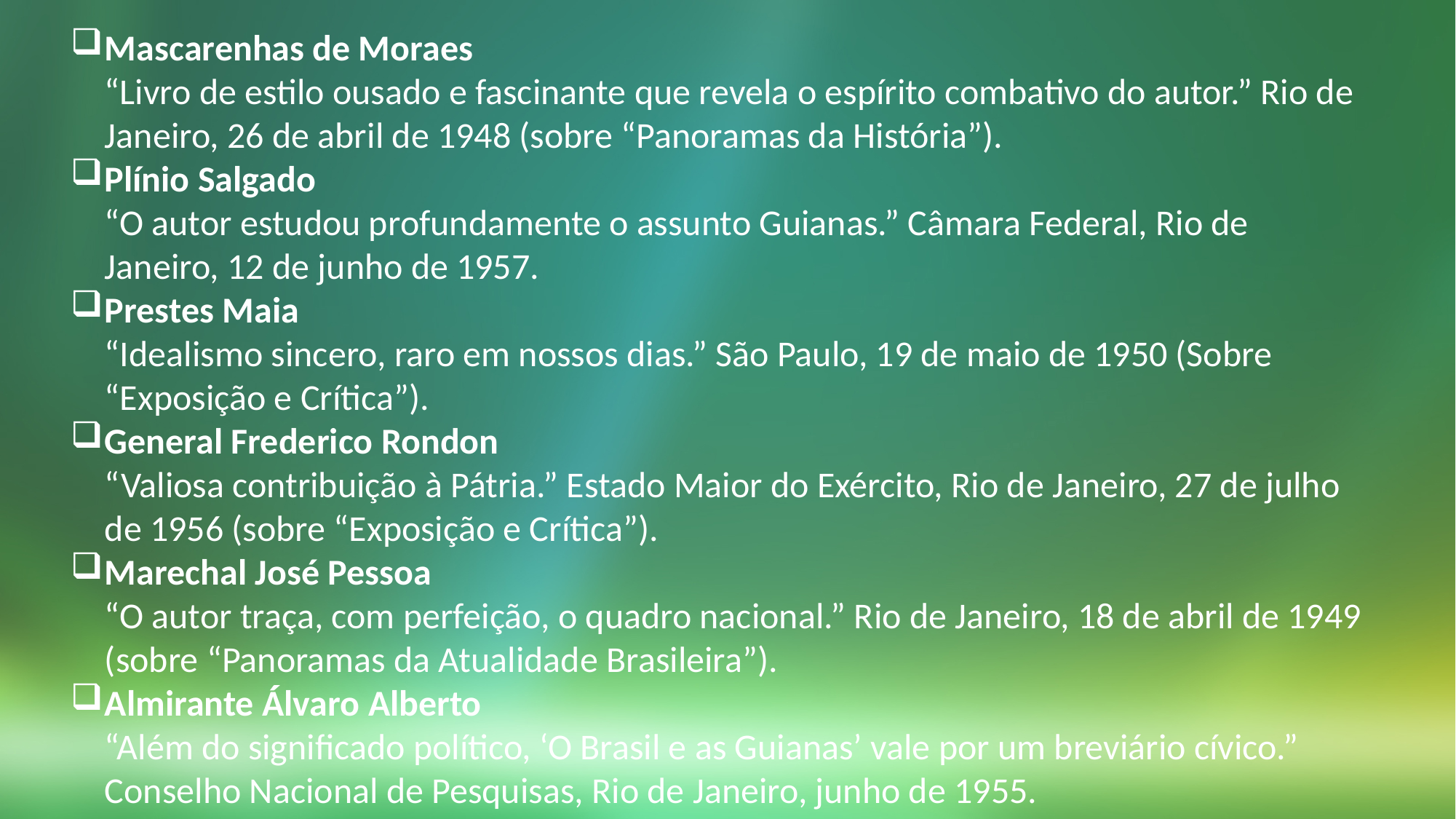

Mascarenhas de Moraes
“Livro de estilo ousado e fascinante que revela o espírito combativo do autor.” Rio de Janeiro, 26 de abril de 1948 (sobre “Panoramas da História”).
Plínio Salgado
“O autor estudou profundamente o assunto Guianas.” Câmara Federal, Rio de Janeiro, 12 de junho de 1957.
Prestes Maia
“Idealismo sincero, raro em nossos dias.” São Paulo, 19 de maio de 1950 (Sobre “Exposição e Crítica”).
General Frederico Rondon
“Valiosa contribuição à Pátria.” Estado Maior do Exército, Rio de Janeiro, 27 de julho de 1956 (sobre “Exposição e Crítica”).
Marechal José Pessoa
“O autor traça, com perfeição, o quadro nacional.” Rio de Janeiro, 18 de abril de 1949 (sobre “Panoramas da Atualidade Brasileira”).
Almirante Álvaro Alberto
“Além do significado político, ‘O Brasil e as Guianas’ vale por um breviário cívico.” Conselho Nacional de Pesquisas, Rio de Janeiro, junho de 1955.